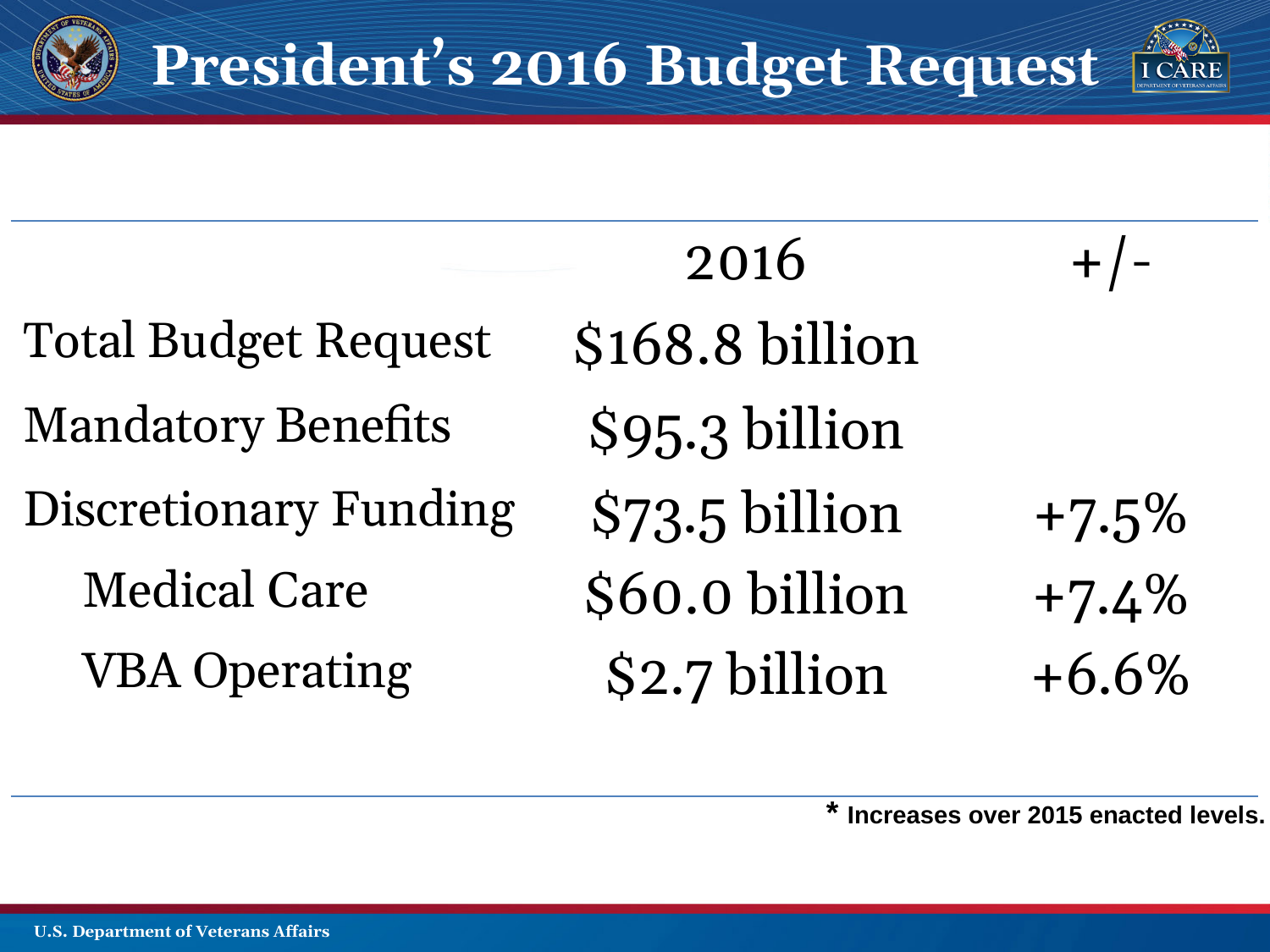

President’s 2016 Budget Request
|  | 2016 | +/- |
| --- | --- | --- |
| Total Budget Request | $168.8 billion |  |
| Mandatory Benefits | $95.3 billion |  |
| Discretionary Funding | $73.5 billion | +7.5% |
| Medical Care | $60.0 billion | +7.4% |
| VBA Operating | $2.7 billion | +6.6% |
* Increases over 2015 enacted levels.